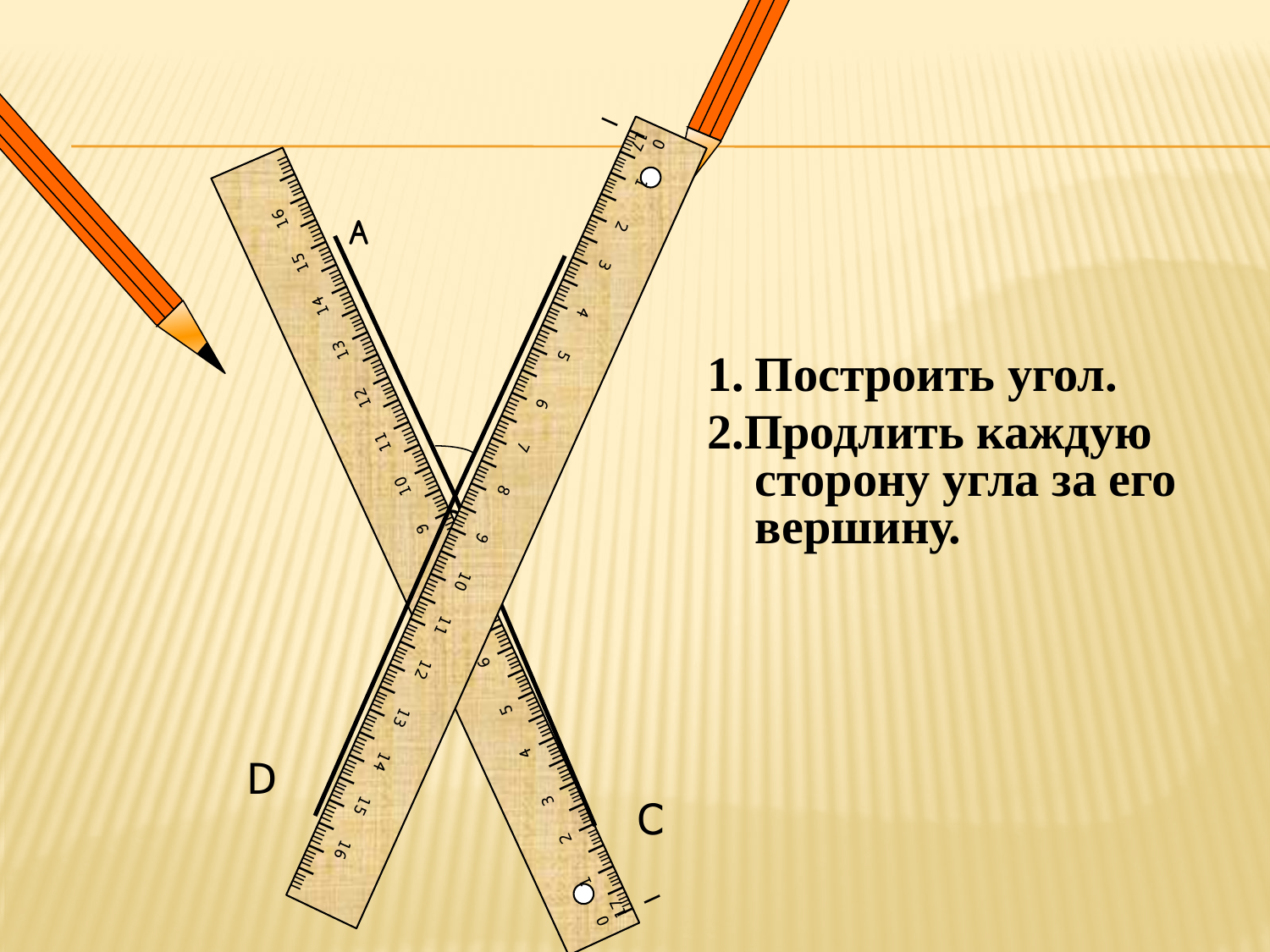

А

В

О
Построить угол.
2.Продлить каждую сторону угла за его вершину.

0       1        2       3         4        5         6        7        8         9       10      11      12       13      14      15      16      17

IIIIIIIIIIIIIIIIIIIIIIIIIIIIIIIIIIIIIIIIIIIIIIIIIIIIIIIIIIIIIIIIIIIIIIIIIIIIIIIIIIIIIIIIIIIIIIIIIIIIIIIIIIIIIIIIIIIIIIIIIIIIIIIIIIIIIIIIIIIIIIIIIIIIIIIIIIIIIIIIIIIIIIIIIII

0       1        2       3         4        5         6        7        8         9       10      11      12       13      14      15      16      17

IIIIIIIIIIIIIIIIIIIIIIIIIIIIIIIIIIIIIIIIIIIIIIIIIIIIIIIIIIIIIIIIIIIIIIIIIIIIIIIIIIIIIIIIIIIIIIIIIIIIIIIIIIIIIIIIIIIIIIIIIIIIIIIIIIIIIIIIIIIIIIIIIIIIIIIIIIIIIIIIIIIIIIIIIII
D
C